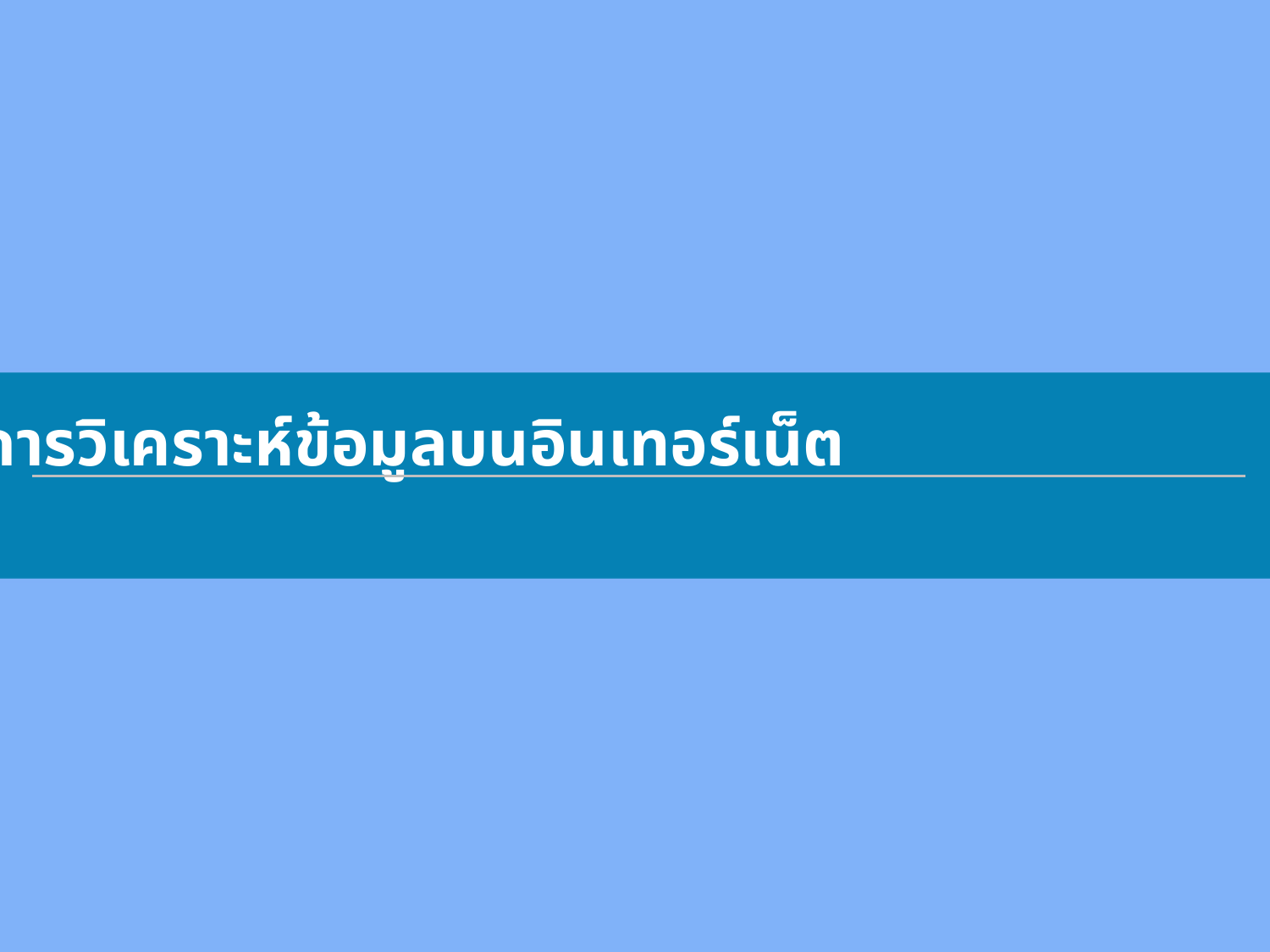

7.3 การวิเคราะห์ข้อมูลบนอินเทอร์เน็ต